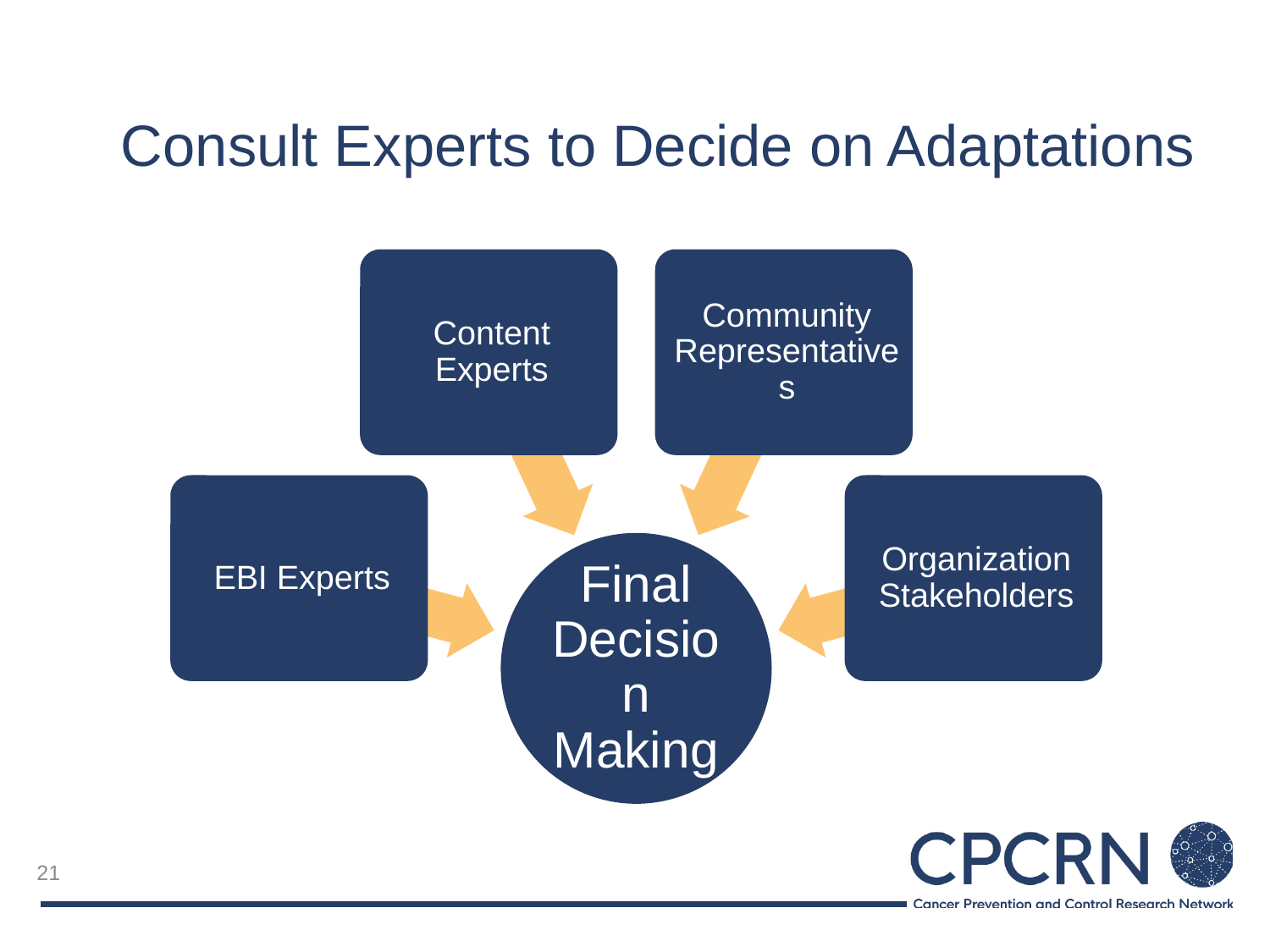

# Consult Experts to Decide on Adaptations
Final Decision Making
EBI Experts
Content Experts
Community Representatives
Organization Stakeholders
21